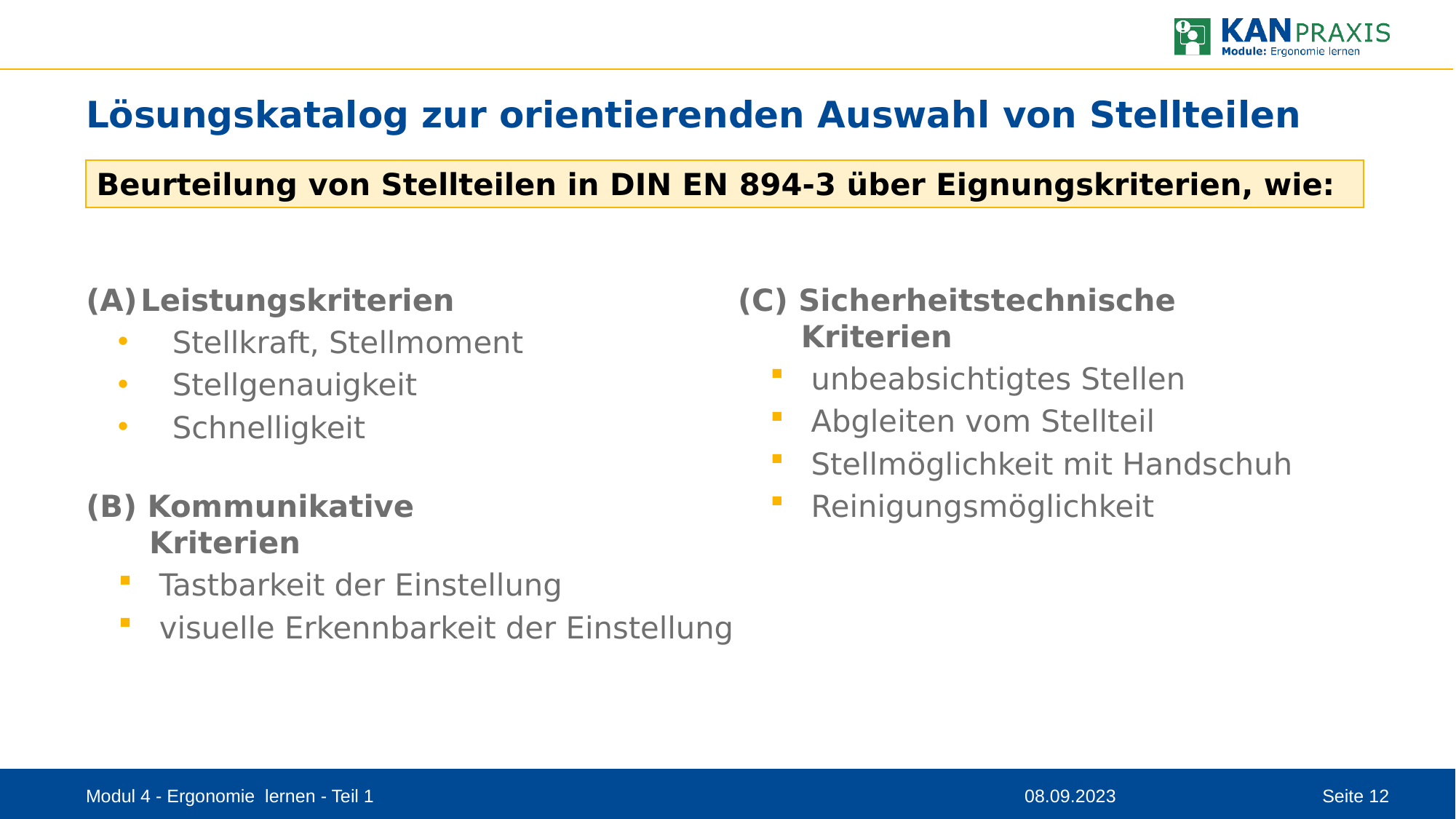

# Lösungskatalog zur orientierenden Auswahl von Stellteilen
Beurteilung von Stellteilen in DIN EN 894-3 über Eignungskriterien, wie:
Leistungskriterien
Stellkraft, Stellmoment
Stellgenauigkeit
Schnelligkeit
(B) Kommunikative
      Kriterien
Tastbarkeit der Einstellung
visuelle Erkennbarkeit der Einstellung
(C) Sicherheitstechnische
      Kriterien
unbeabsichtigtes Stellen
Abgleiten vom Stellteil
Stellmöglichkeit mit Handschuh
Reinigungsmöglichkeit
Modul 4 - Ergonomie  lernen - Teil 1
08.09.2023
Seite 12